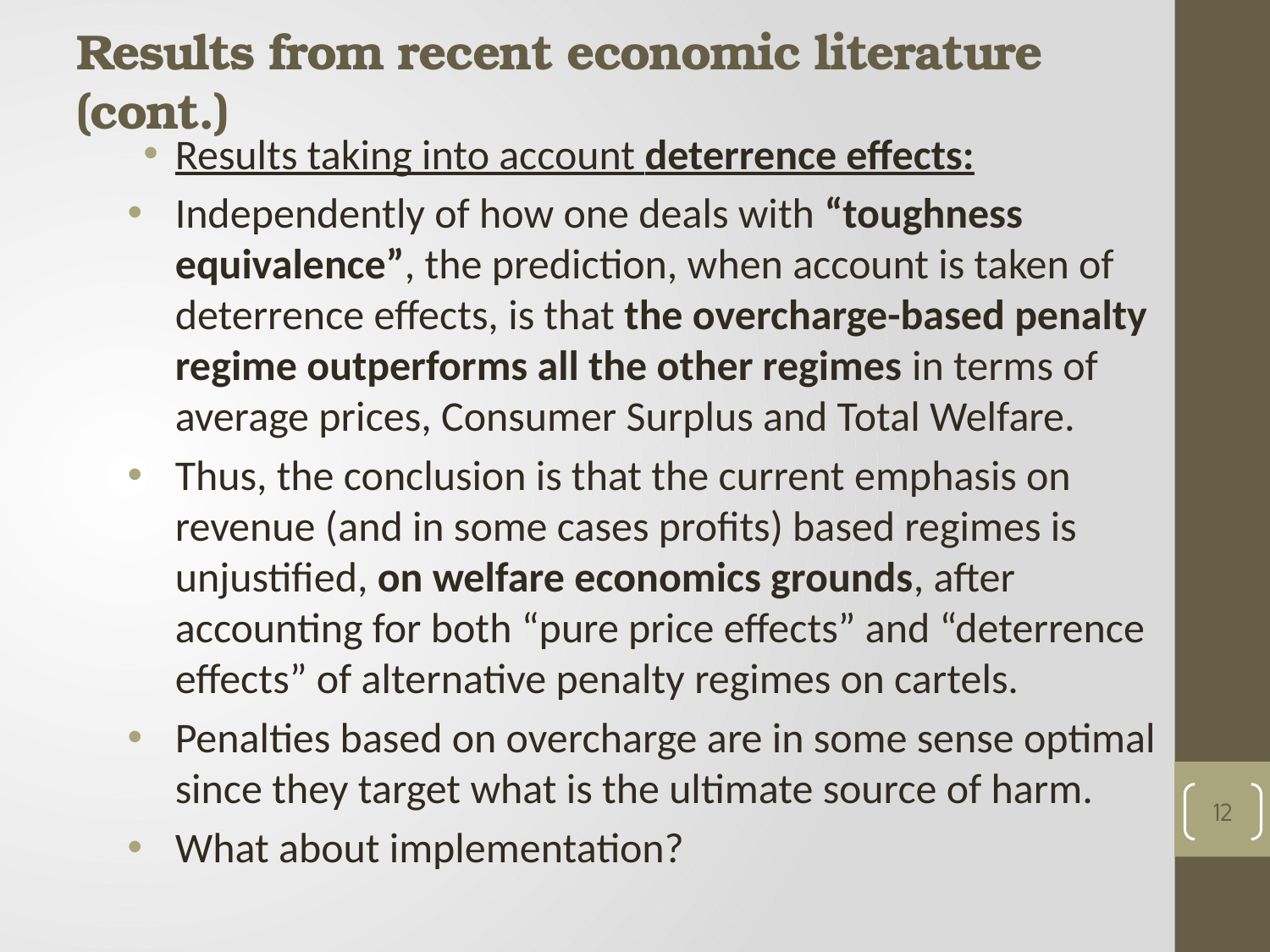

# Results from recent economic literature (cont.)
Results taking into account deterrence effects:
Independently of how one deals with “toughness equivalence”, the prediction, when account is taken of deterrence effects, is that the overcharge-based penalty regime outperforms all the other regimes in terms of average prices, Consumer Surplus and Total Welfare.
Thus, the conclusion is that the current emphasis on revenue (and in some cases profits) based regimes is unjustified, on welfare economics grounds, after accounting for both “pure price effects” and “deterrence effects” of alternative penalty regimes on cartels.
Penalties based on overcharge are in some sense optimal since they target what is the ultimate source of harm.
What about implementation?

12